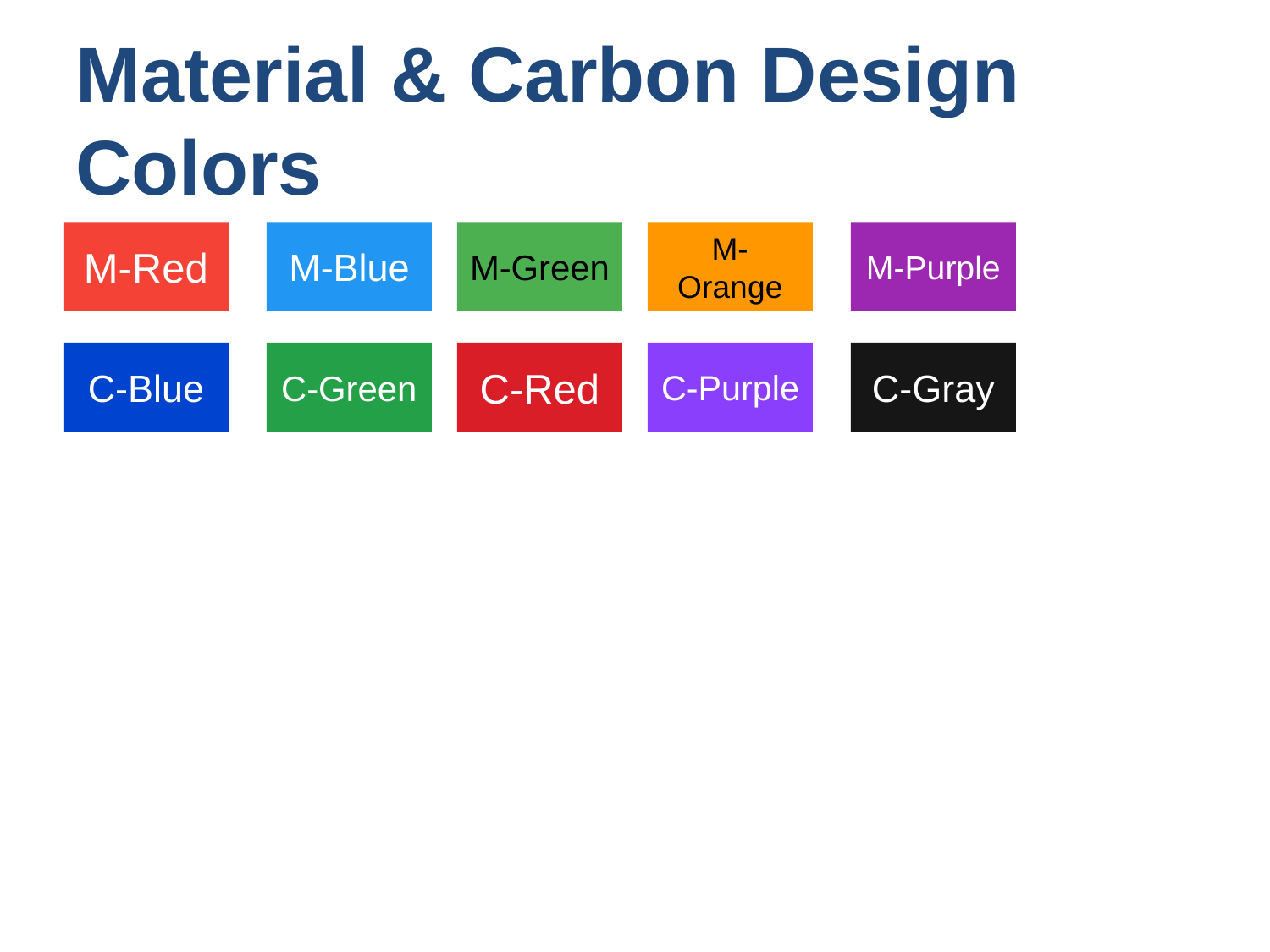

Material & Carbon Design Colors
M-Red
M-Blue
M-Green
M-Orange
M-Purple
C-Blue
C-Green
C-Red
C-Purple
C-Gray